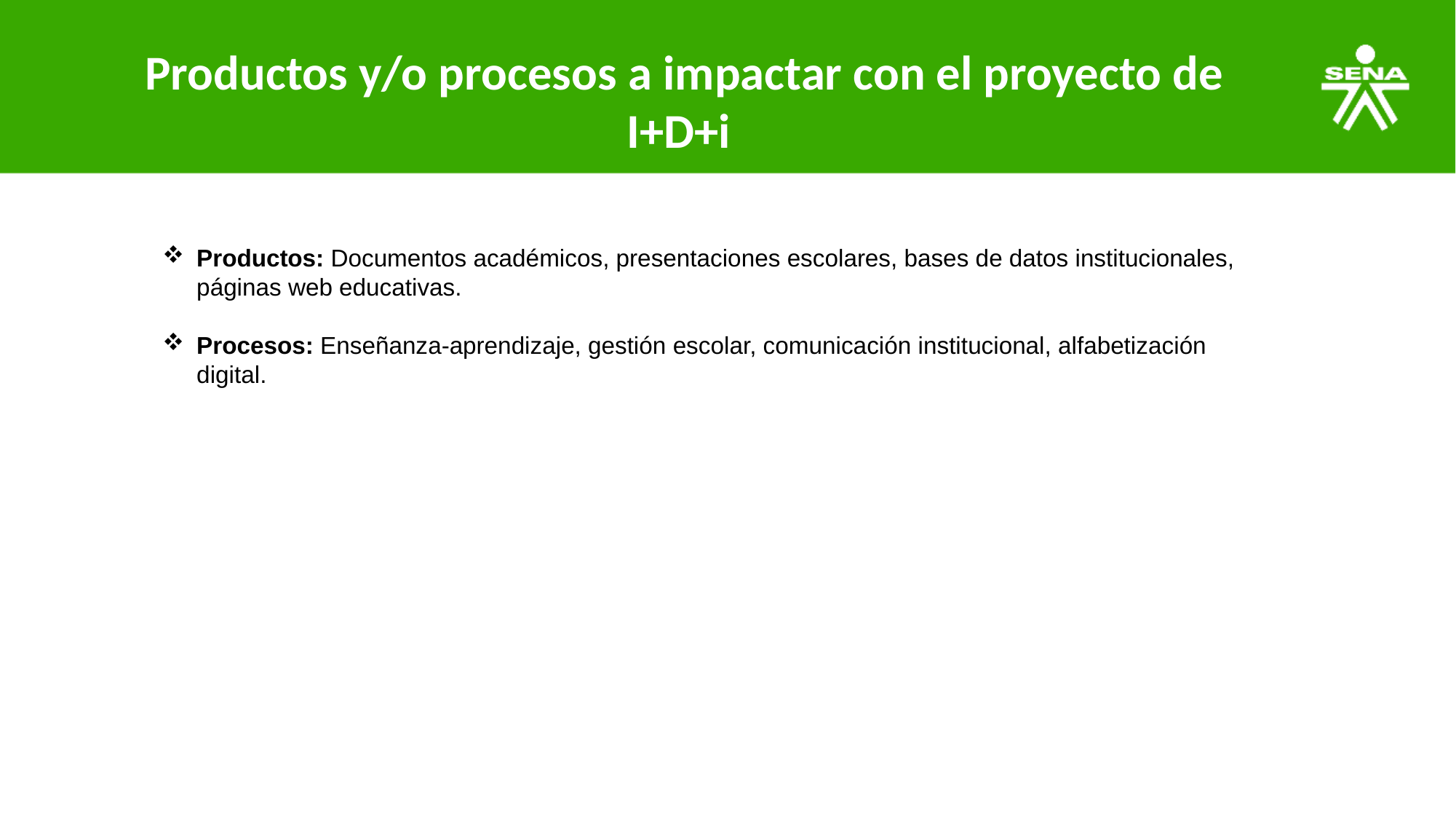

Productos y/o procesos a impactar con el proyecto de I+D+i
Productos: Documentos académicos, presentaciones escolares, bases de datos institucionales, páginas web educativas.

Procesos: Enseñanza-aprendizaje, gestión escolar, comunicación institucional, alfabetización digital.